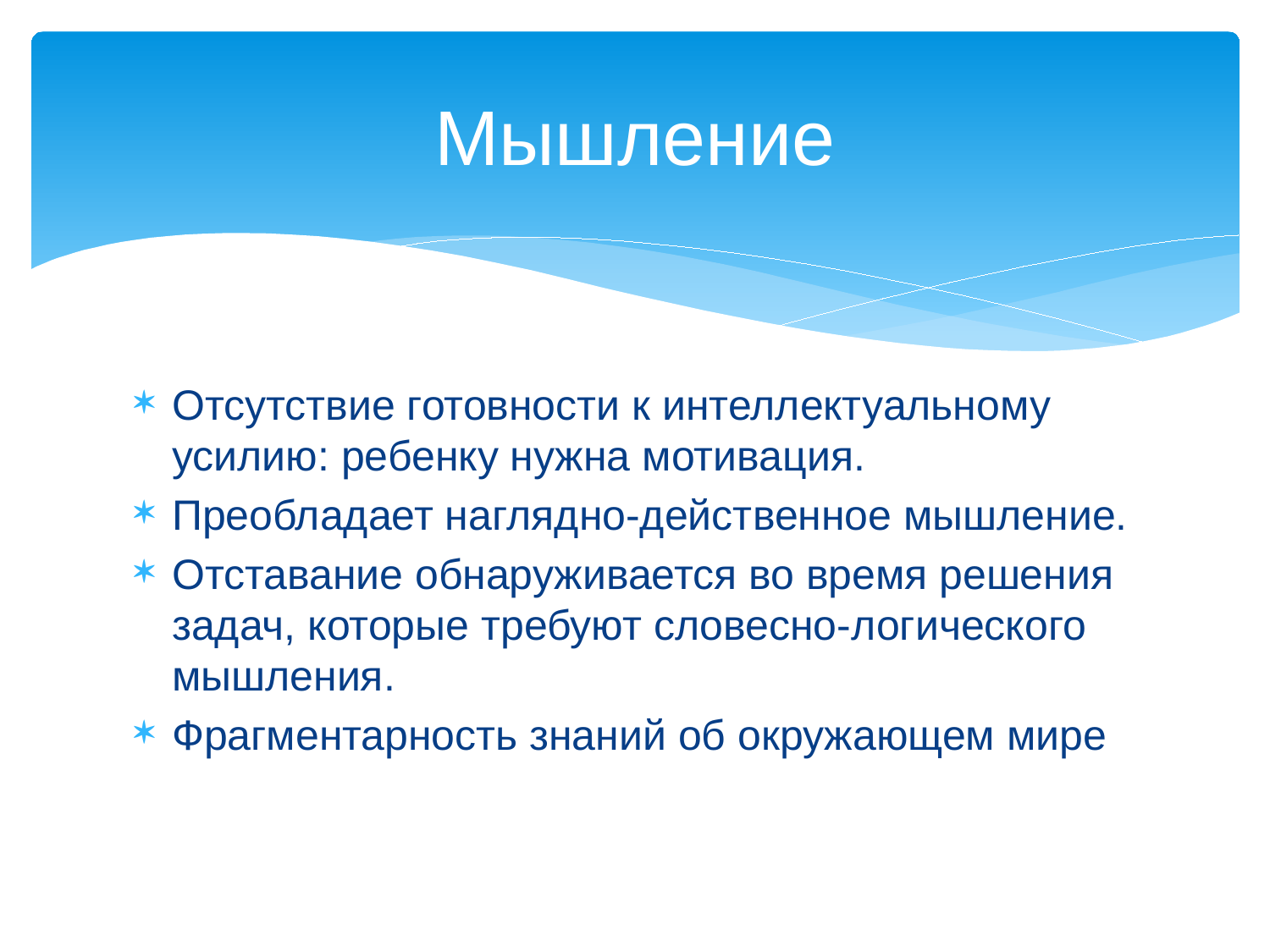

# Мышление
Отсутствие готовности к интеллектуальному усилию: ребенку нужна мотивация.
Преобладает наглядно-действенное мышление.
Отставание обнаруживается во время решения задач, которые требуют словесно-логического мышления.
Фрагментарность знаний об окружающем мире